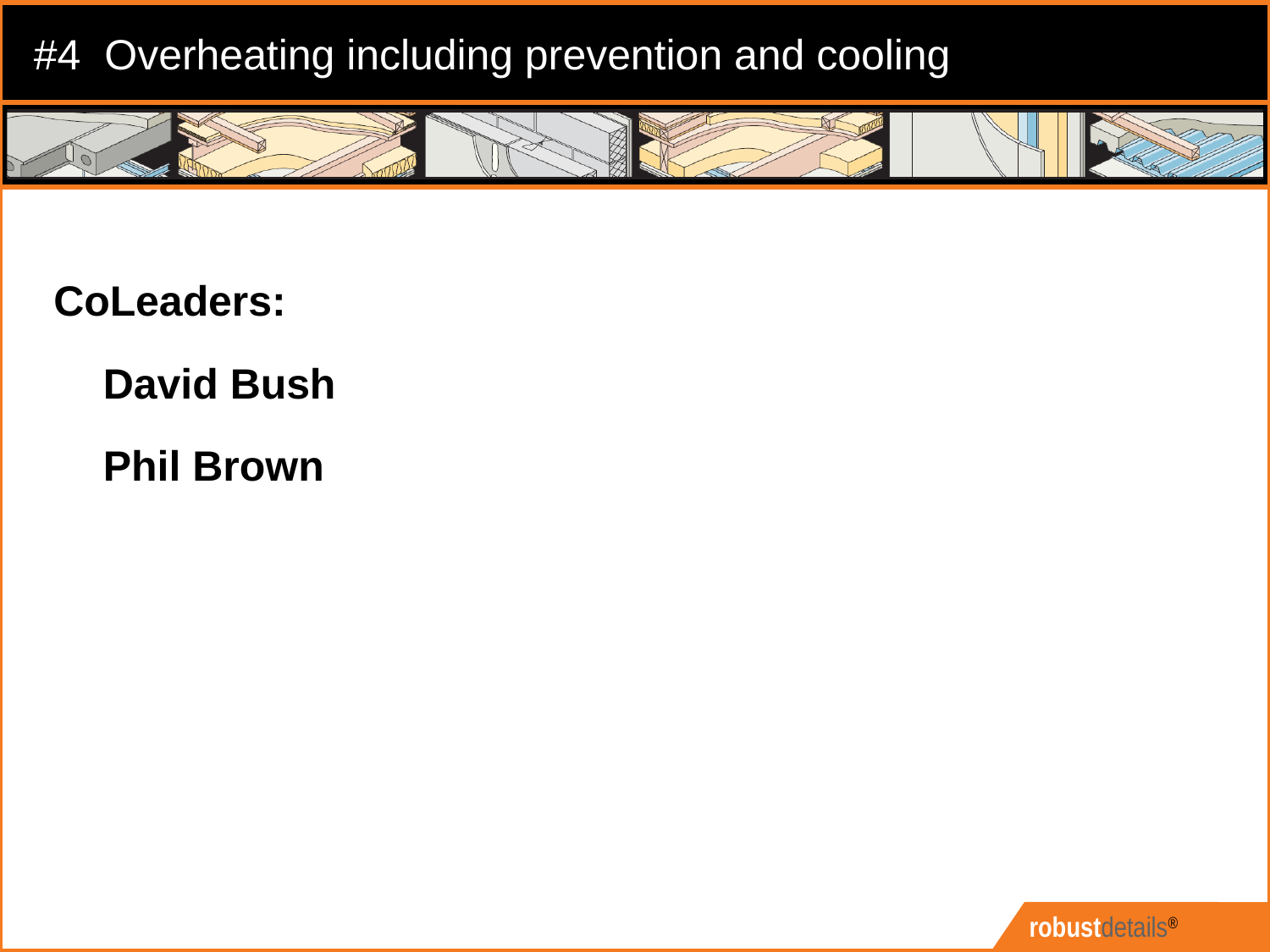

#4  Overheating including prevention and cooling
CoLeaders:
David Bush
Phil Brown